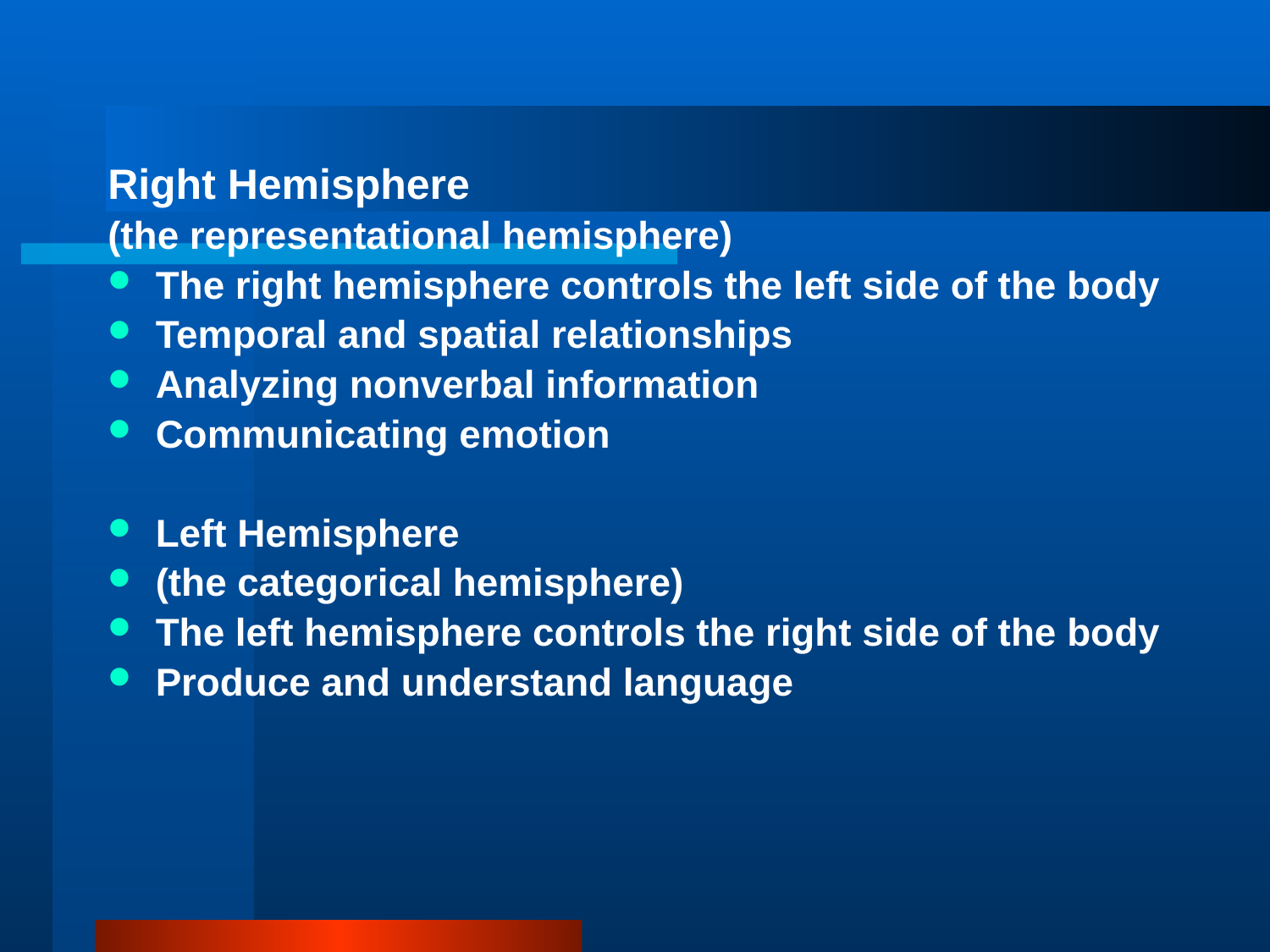

#
Right Hemisphere
(the representational hemisphere)
The right hemisphere controls the left side of the body
Temporal and spatial relationships
Analyzing nonverbal information
Communicating emotion

Left Hemisphere
(the categorical hemisphere)
The left hemisphere controls the right side of the body
Produce and understand language